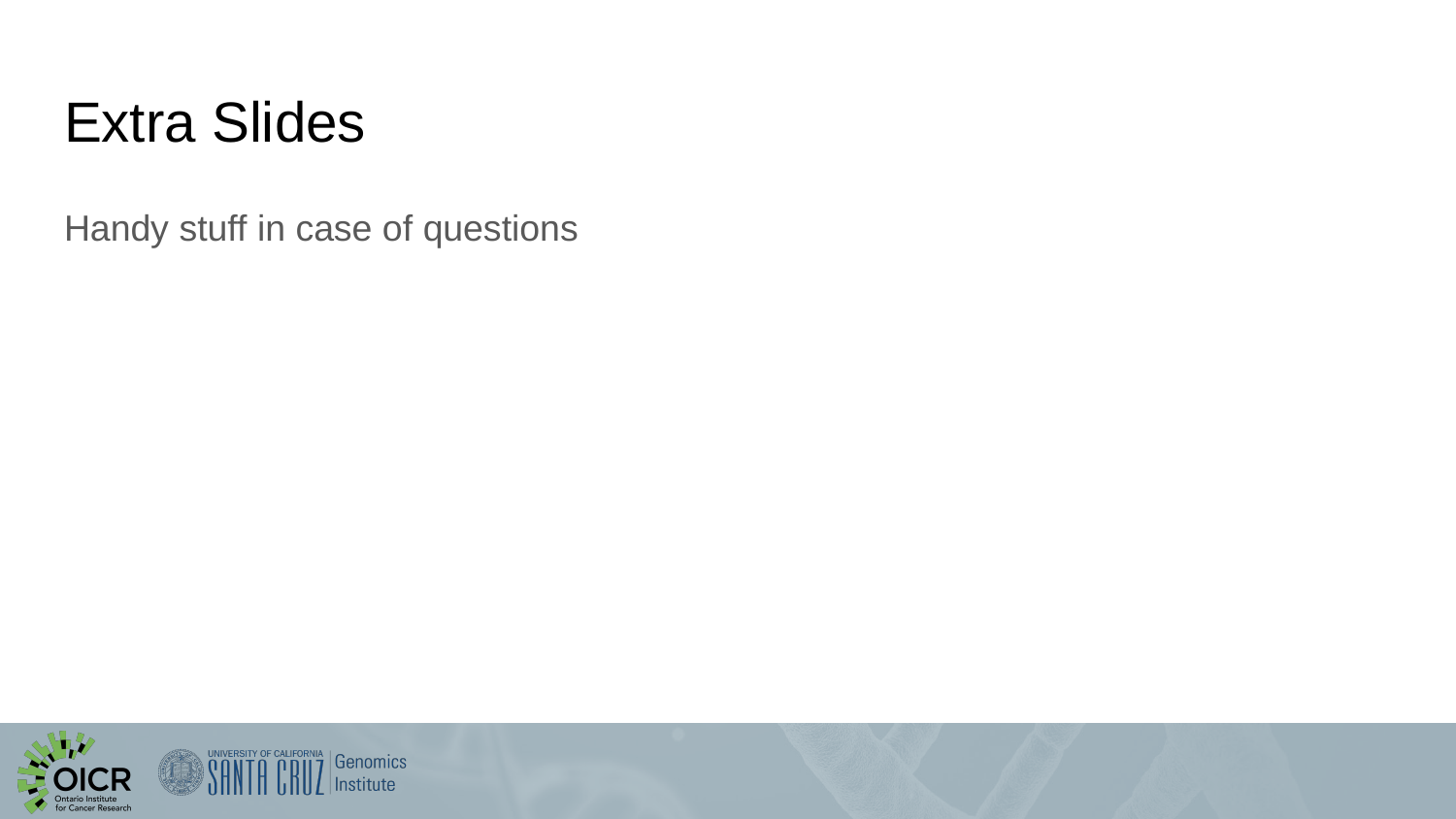

# Extra Slides
Handy stuff in case of questions